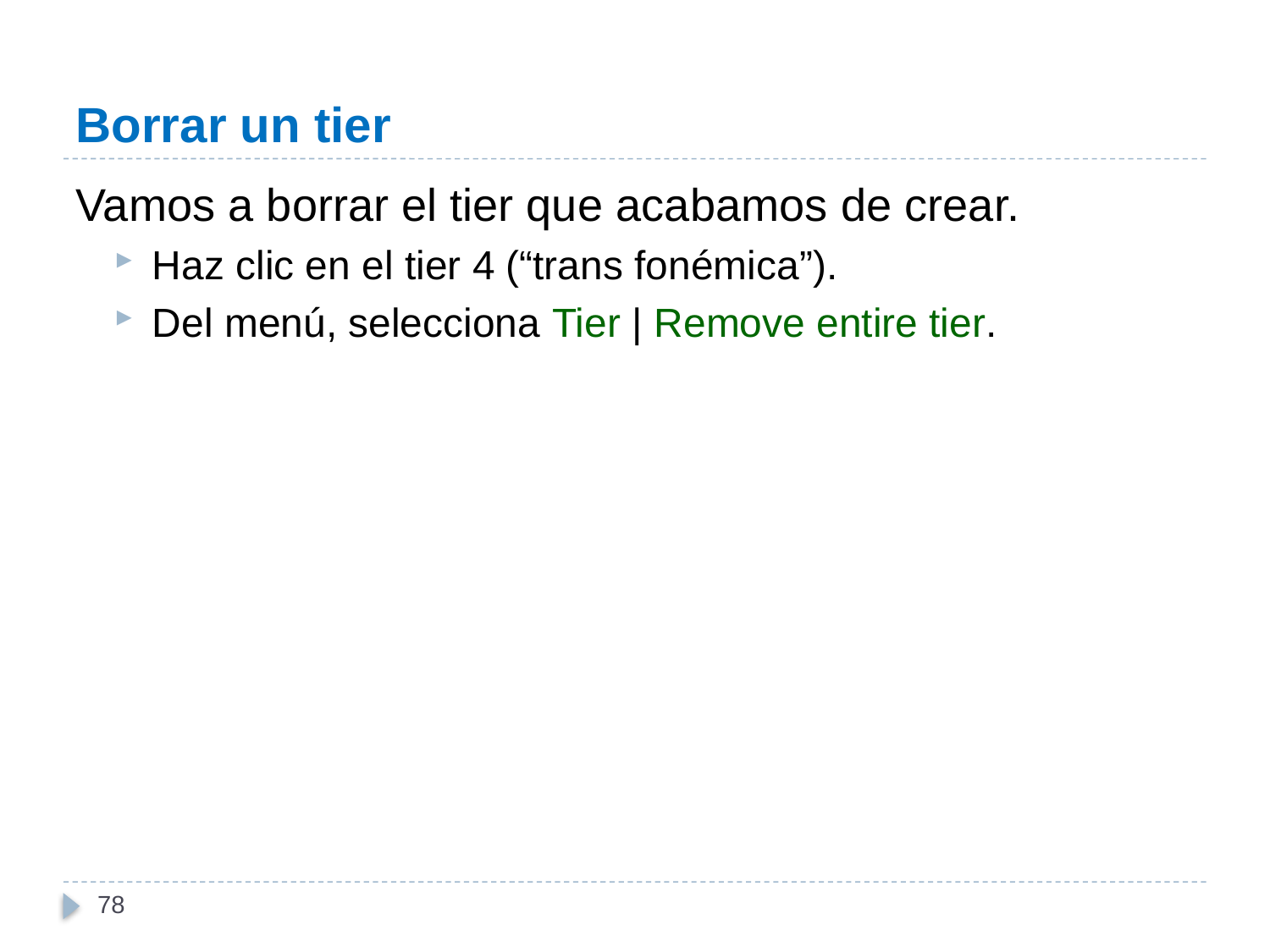

# Borrar un tier
Vamos a borrar el tier que acabamos de crear.
Haz clic en el tier 4 (“trans fonémica”).
Del menú, selecciona Tier | Remove entire tier.

78